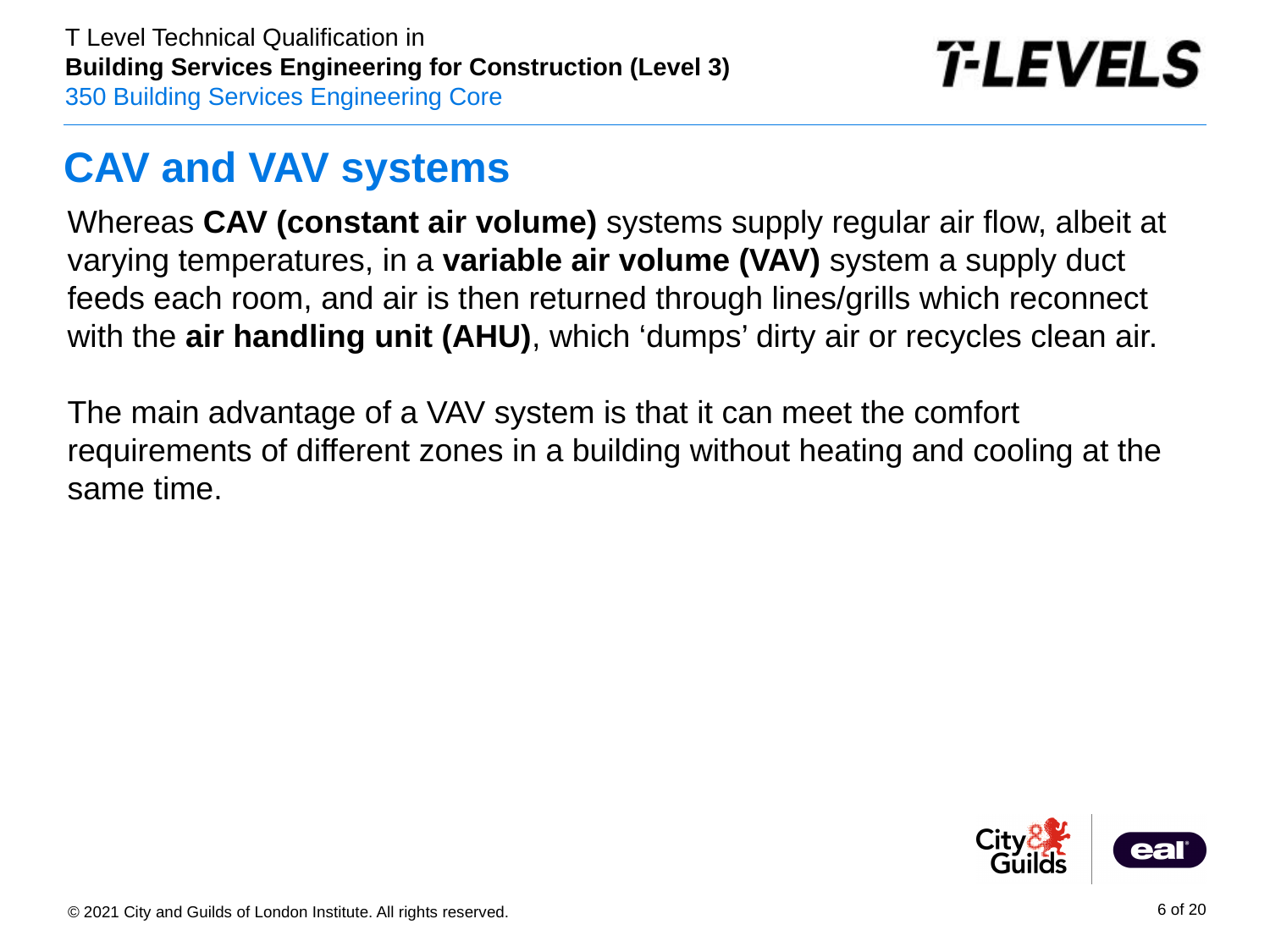

# CAV and VAV systems
Whereas CAV (constant air volume) systems supply regular air flow, albeit at varying temperatures, in a variable air volume (VAV) system a supply duct feeds each room, and air is then returned through lines/grills which reconnect with the air handling unit (AHU), which ‘dumps’ dirty air or recycles clean air.

The main advantage of a VAV system is that it can meet the comfort requirements of different zones in a building without heating and cooling at the same time.